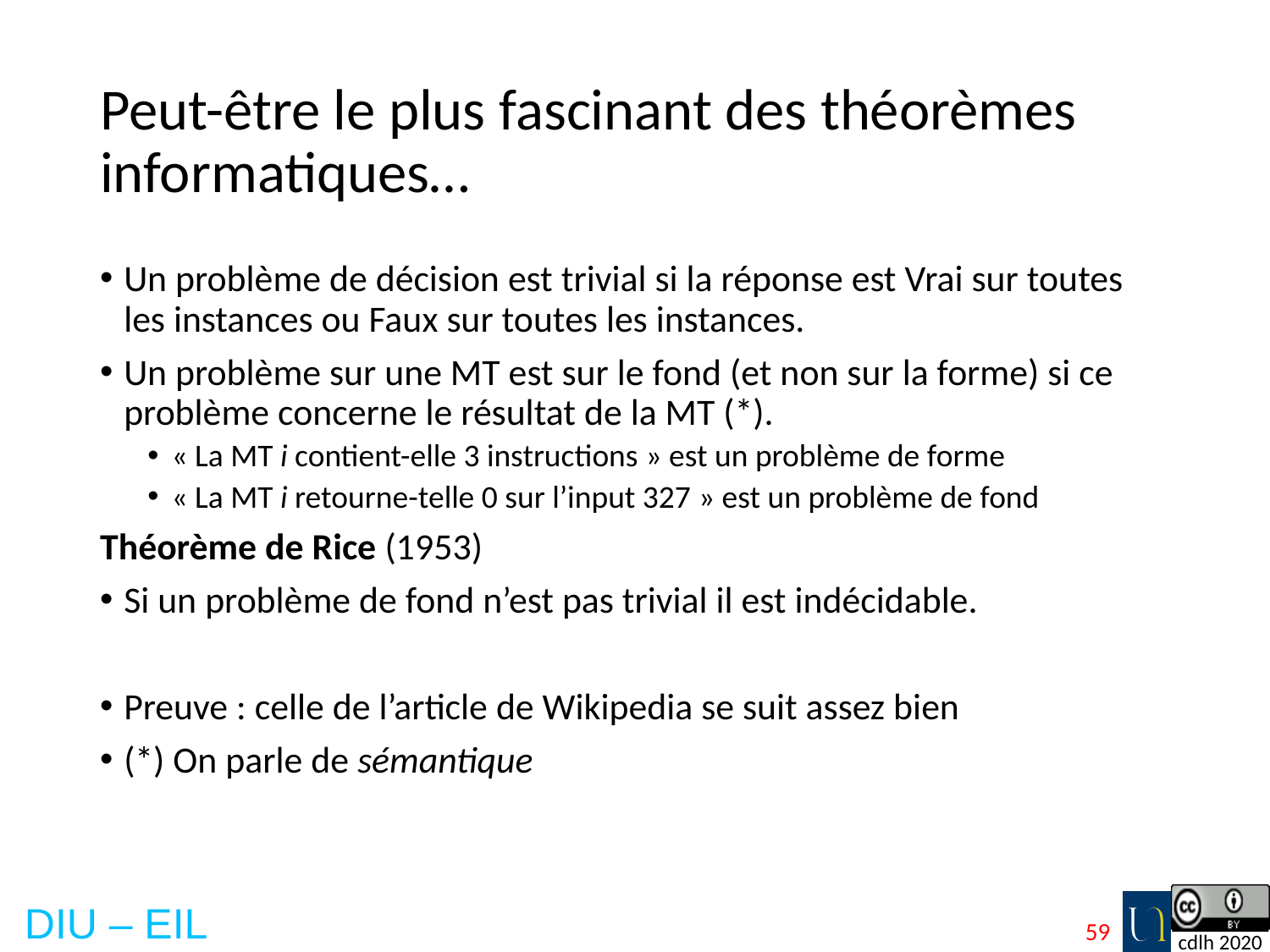

# Peut-être le plus fascinant des théorèmes informatiques…
Un problème de décision est trivial si la réponse est Vrai sur toutes les instances ou Faux sur toutes les instances.
Un problème sur une MT est sur le fond (et non sur la forme) si ce problème concerne le résultat de la MT (*).
« La MT i contient-elle 3 instructions » est un problème de forme
« La MT i retourne-telle 0 sur l’input 327 » est un problème de fond
Théorème de Rice (1953)
Si un problème de fond n’est pas trivial il est indécidable.

Preuve : celle de l’article de Wikipedia se suit assez bien
(*) On parle de sémantique
59